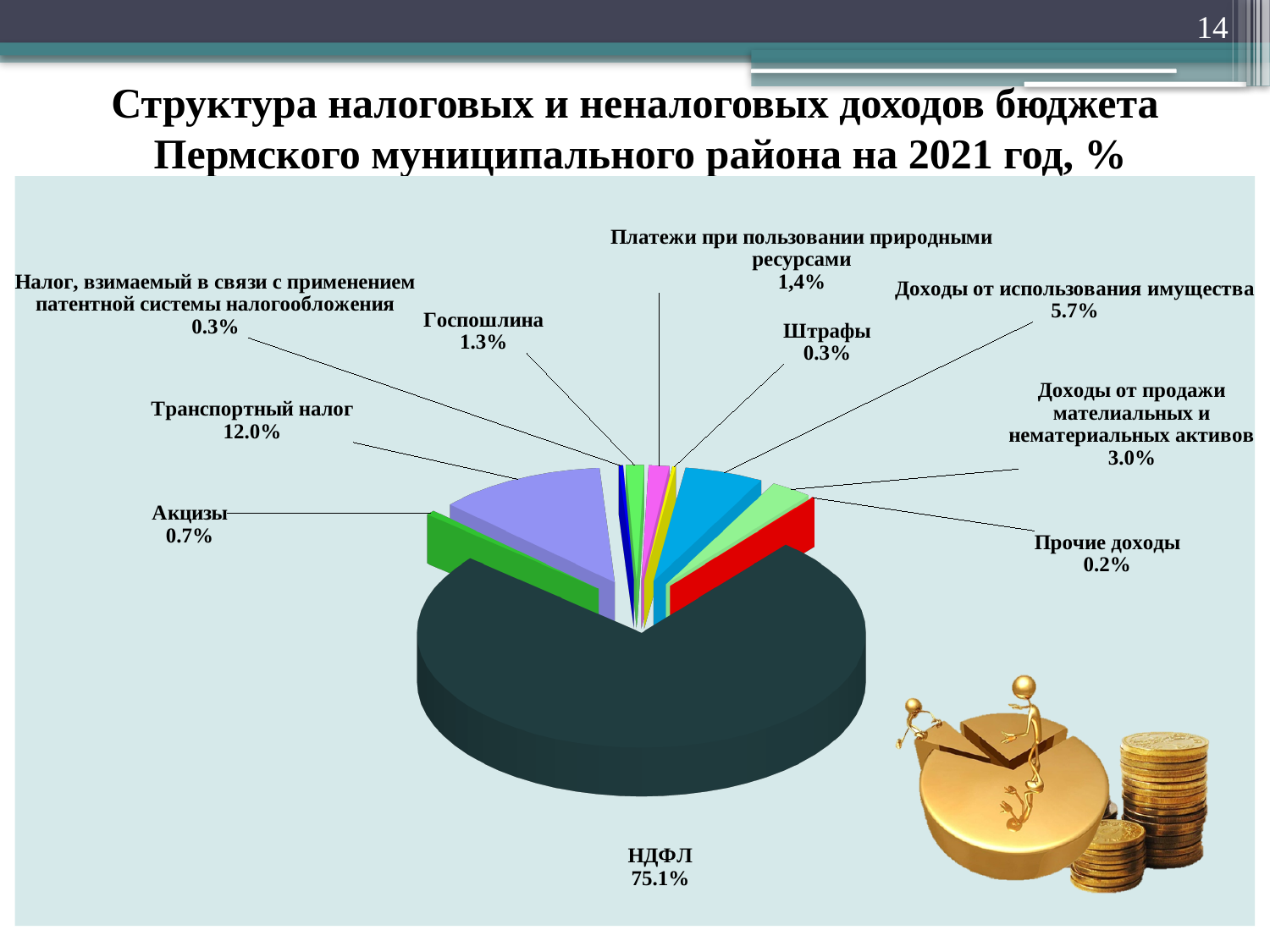

14
# Структура налоговых и неналоговых доходов бюджета Пермского муниципального района на 2021 год, %

[unsupported chart]